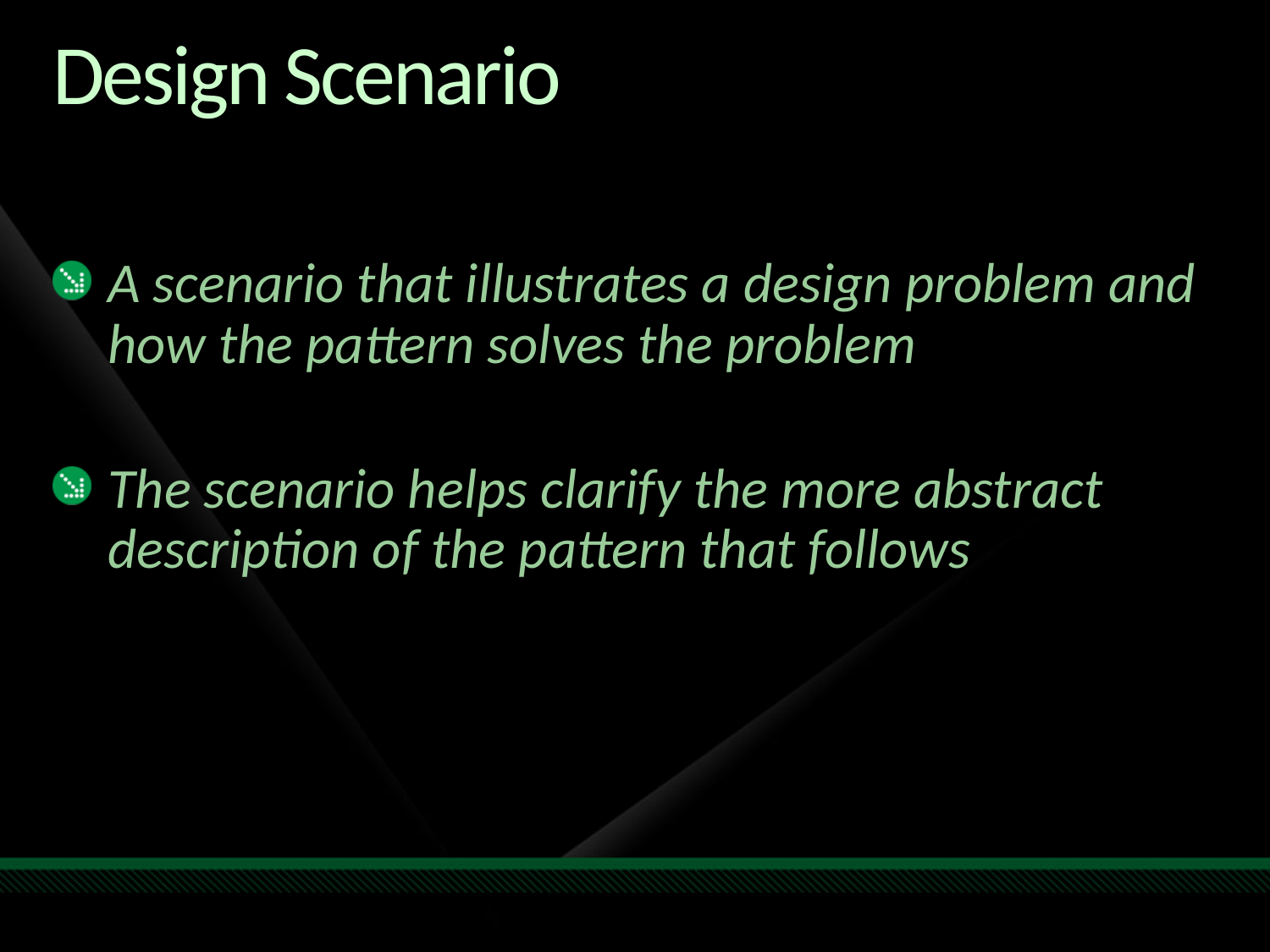

# Design Scenario
A scenario that illustrates a design problem and how the pattern solves the problem

The scenario helps clarify the more abstract description of the pattern that follows